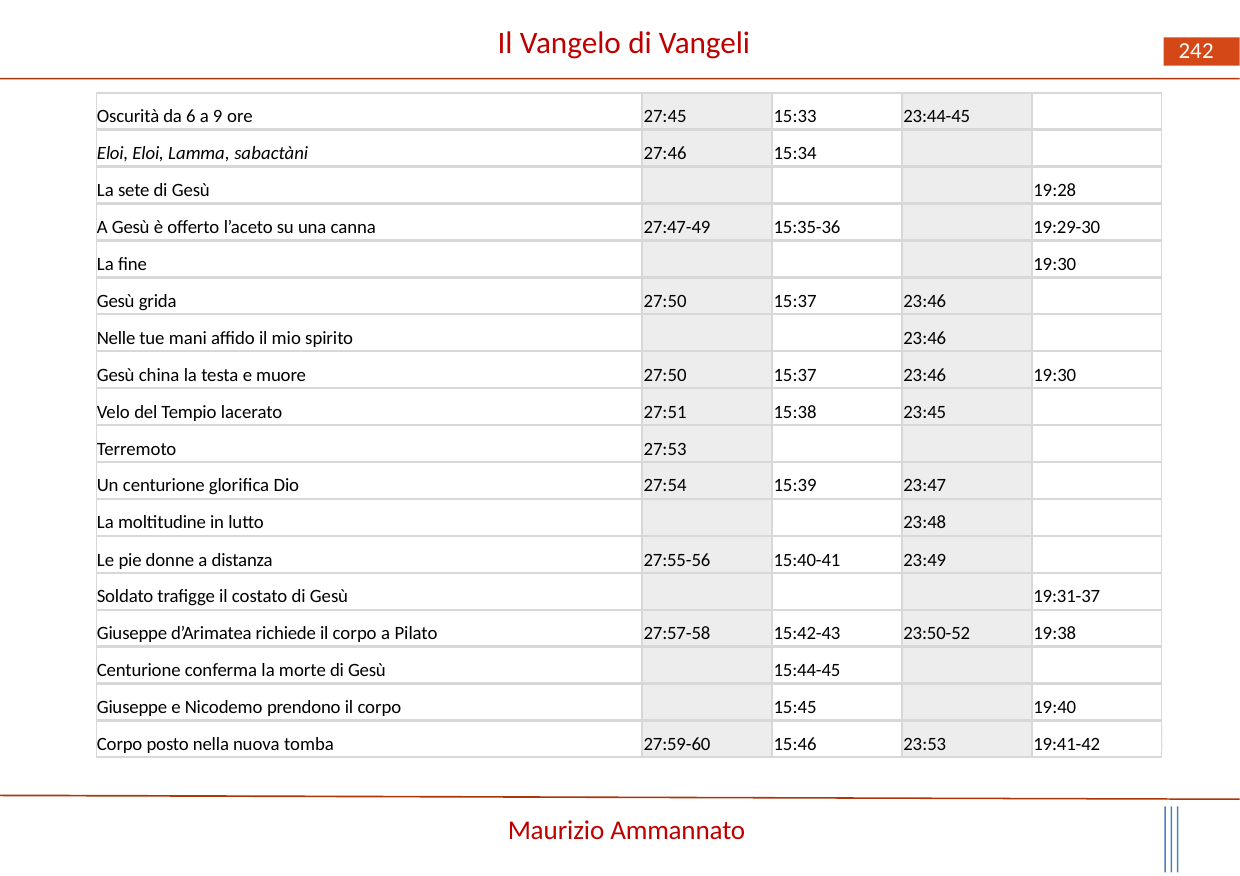

Il Vangelo di Vangeli
242

| Oscurità da 6 a 9 ore | 27:45 | 15:33 | 23:44-45 |  |
| --- | --- | --- | --- | --- |
| Eloi, Eloi, Lamma, sabactàni | 27:46 | 15:34 |  |  |
| La sete di Gesù |  |  |  | 19:28 |
| A Gesù è offerto l’aceto su una canna | 27:47-49 | 15:35-36 |  | 19:29-30 |
| La fine |  |  |  | 19:30 |
| Gesù grida | 27:50 | 15:37 | 23:46 |  |
| Nelle tue mani affido il mio spirito |  |  | 23:46 |  |
| Gesù china la testa e muore | 27:50 | 15:37 | 23:46 | 19:30 |
| Velo del Tempio lacerato | 27:51 | 15:38 | 23:45 |  |
| Terremoto | 27:53 |  |  |  |
| Un centurione glorifica Dio | 27:54 | 15:39 | 23:47 |  |
| La moltitudine in lutto |  |  | 23:48 |  |
| Le pie donne a distanza | 27:55-56 | 15:40-41 | 23:49 |  |
| Soldato trafigge il costato di Gesù |  |  |  | 19:31-37 |
| Giuseppe d’Arimatea richiede il corpo a Pilato | 27:57-58 | 15:42-43 | 23:50-52 | 19:38 |
| Centurione conferma la morte di Gesù |  | 15:44-45 |  |  |
| Giuseppe e Nicodemo prendono il corpo |  | 15:45 |  | 19:40 |
| Corpo posto nella nuova tomba | 27:59-60 | 15:46 | 23:53 | 19:41-42 |

Maurizio Ammannato